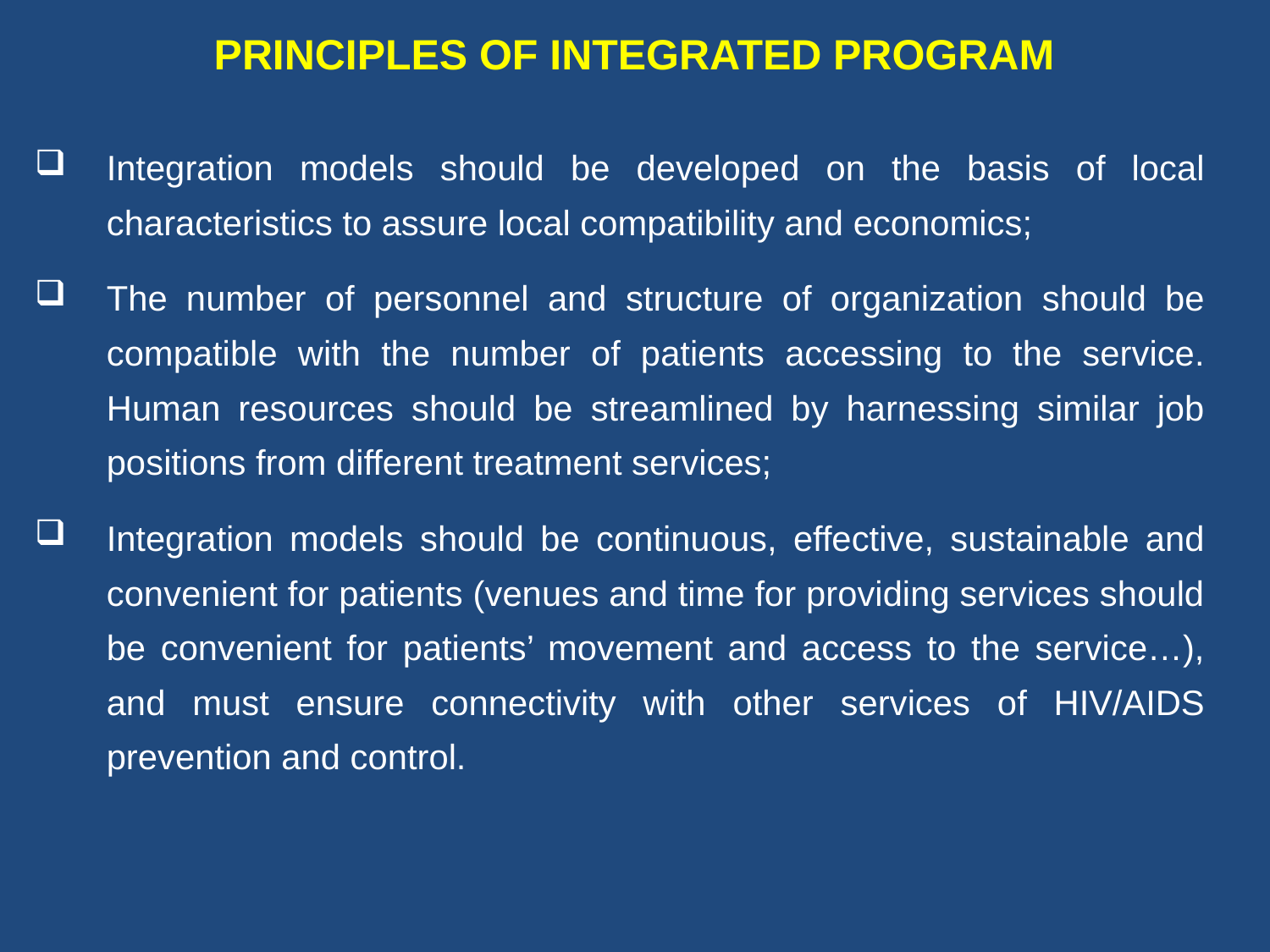

PRINCIPLES OF INTEGRATED PROGRAM
Integration models should be developed on the basis of local characteristics to assure local compatibility and economics;
The number of personnel and structure of organization should be compatible with the number of patients accessing to the service. Human resources should be streamlined by harnessing similar job positions from different treatment services;
Integration models should be continuous, effective, sustainable and convenient for patients (venues and time for providing services should be convenient for patients’ movement and access to the service…), and must ensure connectivity with other services of HIV/AIDS prevention and control.